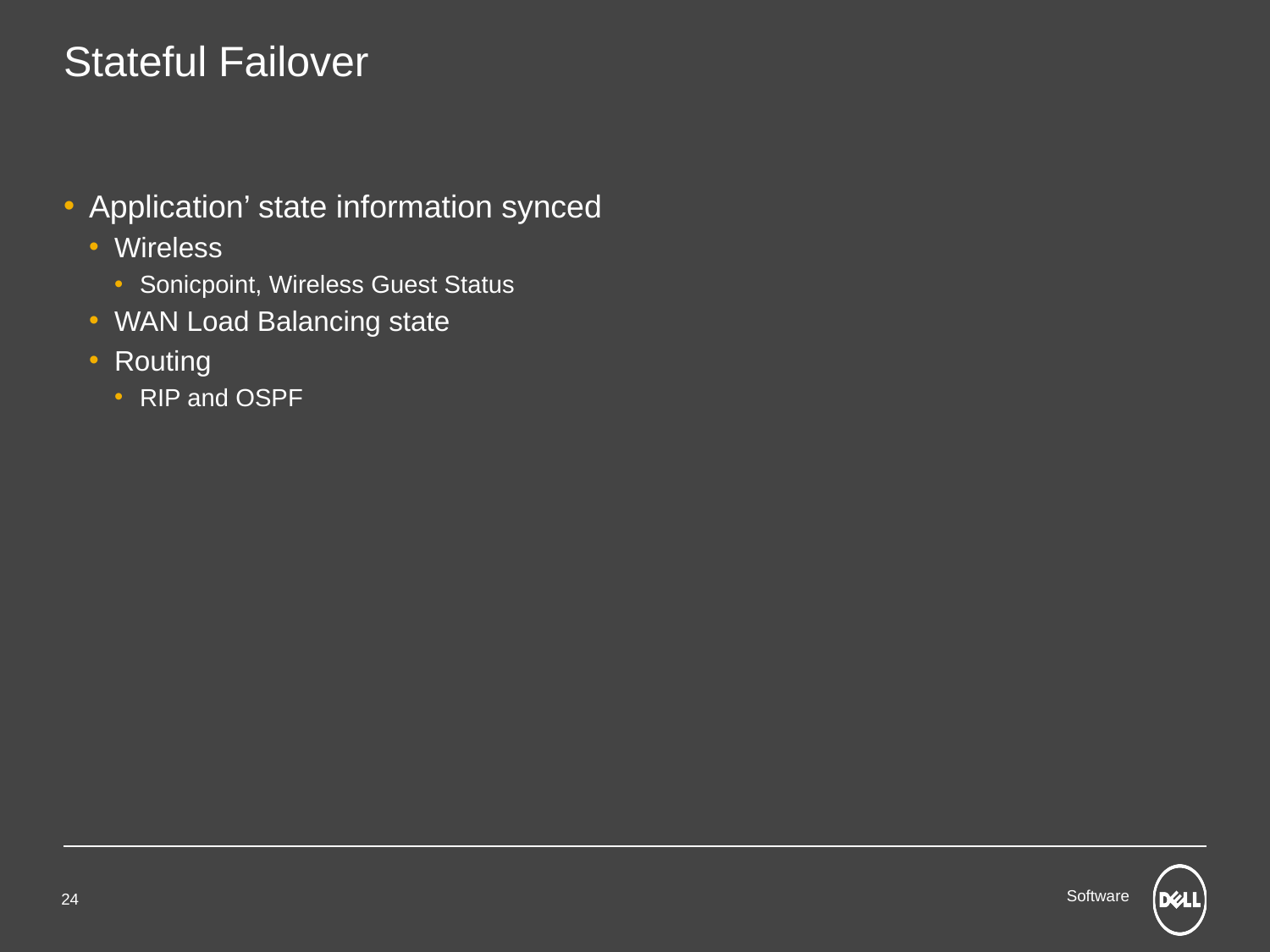

# Stateful Failover
Application’ state information synced
Wireless
Sonicpoint, Wireless Guest Status
WAN Load Balancing state
Routing
RIP and OSPF